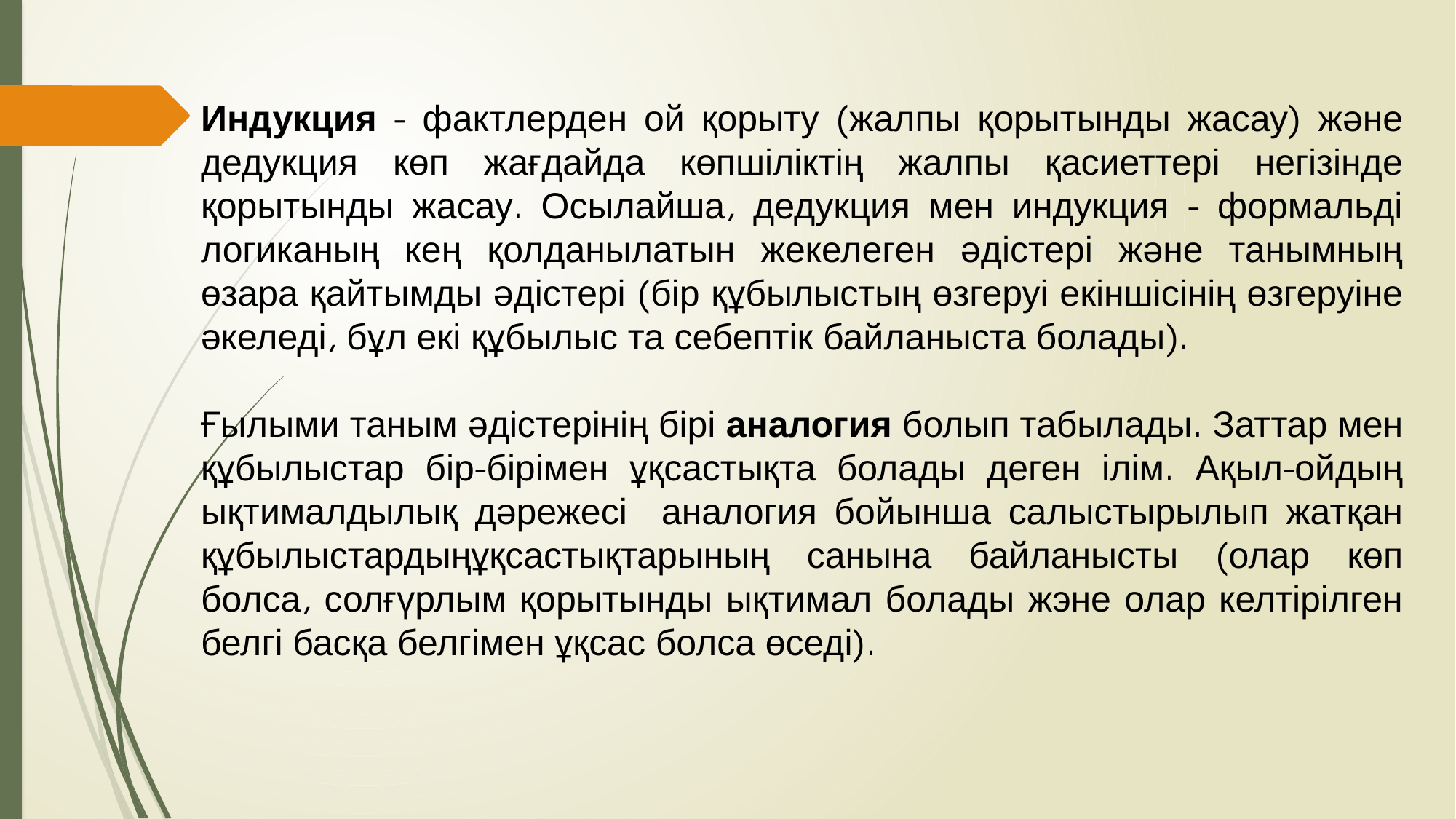

Индукция - фактлерден ой қорыту (жалпы қорытынды жасау) және дедукция көп жағдайда көпшіліктің жалпы қасиеттері негізінде қорытынды жасау. Осылайша, дедукция мен индукция - формальді логиканың кең қолданылатын жекелеген әдістері және танымның өзара қайтымды әдістері (бір құбылыстың өзгеруі екіншісінің өзгеруіне әкеледі, бұл екі құбылыс та себептік байланыста болады).

Ғылыми таным әдістерінің бірі аналогия болып табылады. Заттар мен құбылыстар бір-бірімен ұқсастықта болады деген ілім. Ақыл-ойдың ықтималдылық дәрежесі  аналогия бойынша салыстырылып жатқан құбылыстардыңұқсастықтарының санына байланысты (олар көп болса, солғүрлым қорытынды ықтимал болады жэне олар келтірілген белгі басқа белгімен ұқсас болса өседі).